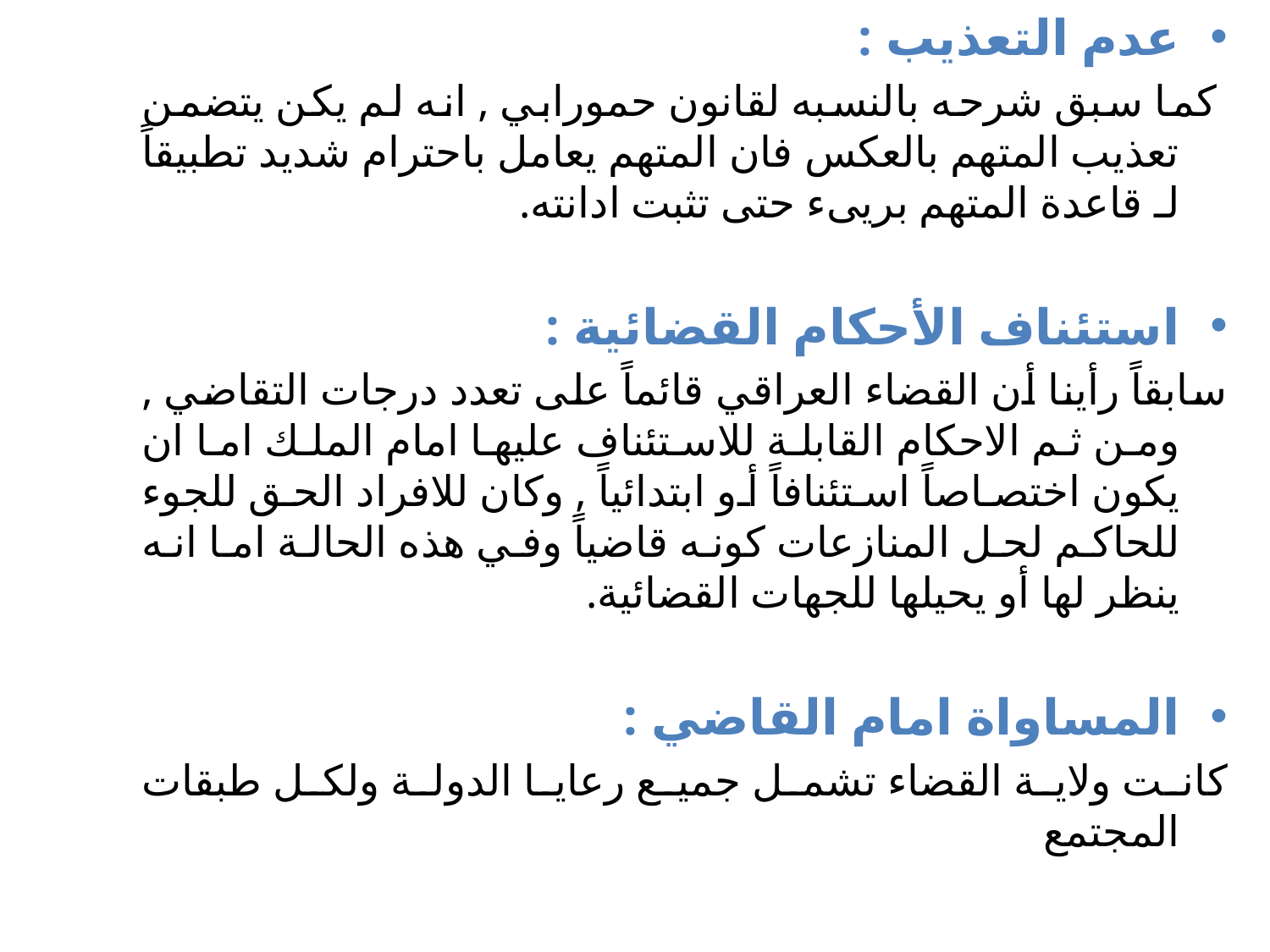

عدم التعذيب :
 كما سبق شرحه بالنسبه لقانون حمورابي , انه لم يكن يتضمن تعذيب المتهم بالعكس فان المتهم يعامل باحترام شديد تطبيقاً لـ قاعدة المتهم بريىء حتى تثبت ادانته.

استئناف الأحكام القضائية :
سابقاً رأينا أن القضاء العراقي قائماً على تعدد درجات التقاضي , ومن ثم الاحكام القابلة للاستئناف عليها امام الملك اما ان يكون اختصاصاً استئنافاً أو ابتدائياً , وكان للافراد الحق للجوء للحاكم لحل المنازعات كونه قاضياً وفي هذه الحالة اما انه ينظر لها أو يحيلها للجهات القضائية.

المساواة امام القاضي :
كانت ولاية القضاء تشمل جميع رعايا الدولة ولكل طبقات المجتمع

#